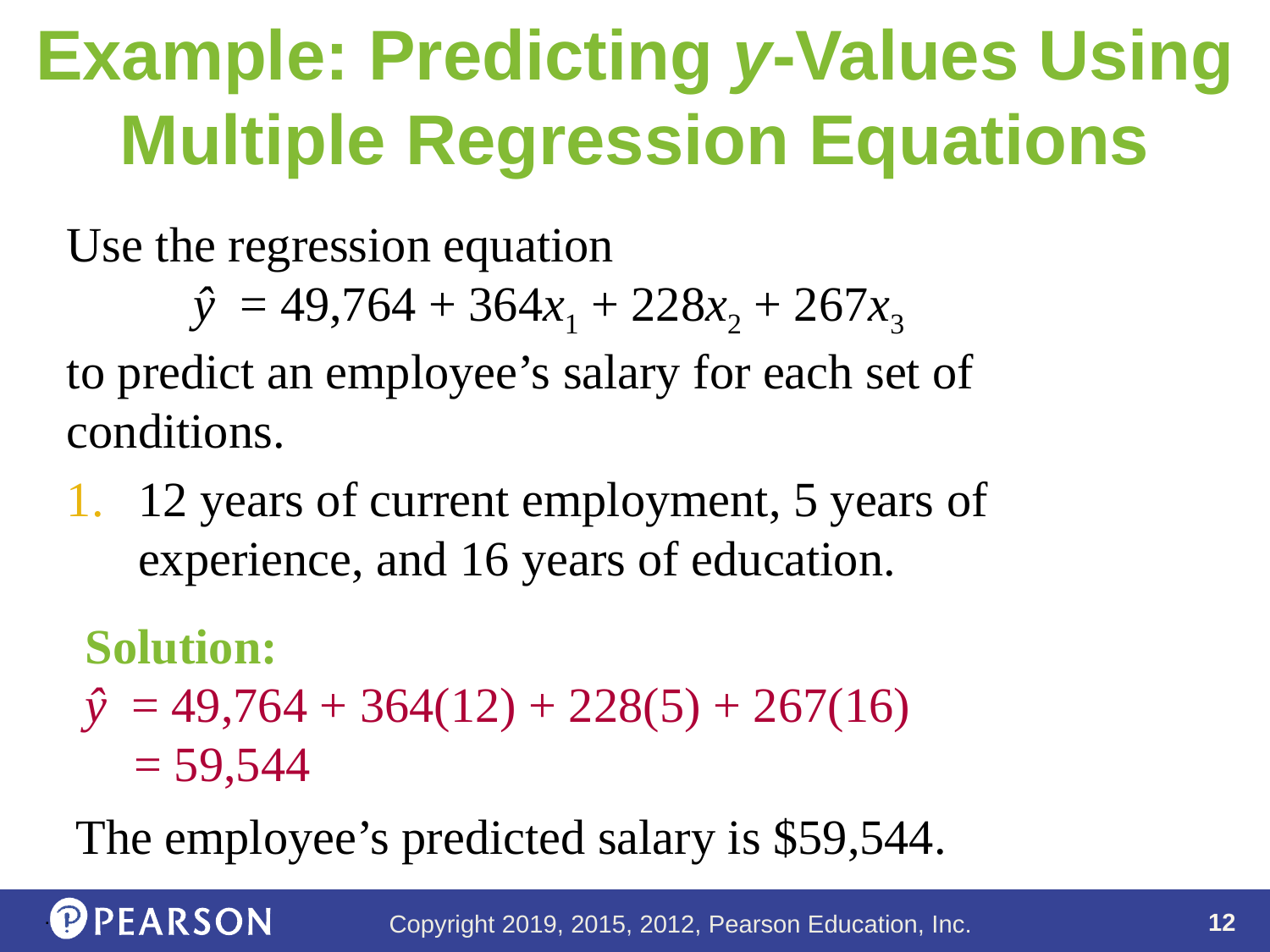

# Example: Predicting y-Values Using Multiple Regression Equations
Use the regression equation
 	ŷ  = 49,764 + 364x1 + 228x2 + 267x3
to predict an employee’s salary for each set of conditions.
12 years of current employment, 5 years of experience, and 16 years of education.

Solution:
ŷ  = 49,764 + 364(12) + 228(5) + 267(16)
    = 59,544
The employee’s predicted salary is $59,544.
.